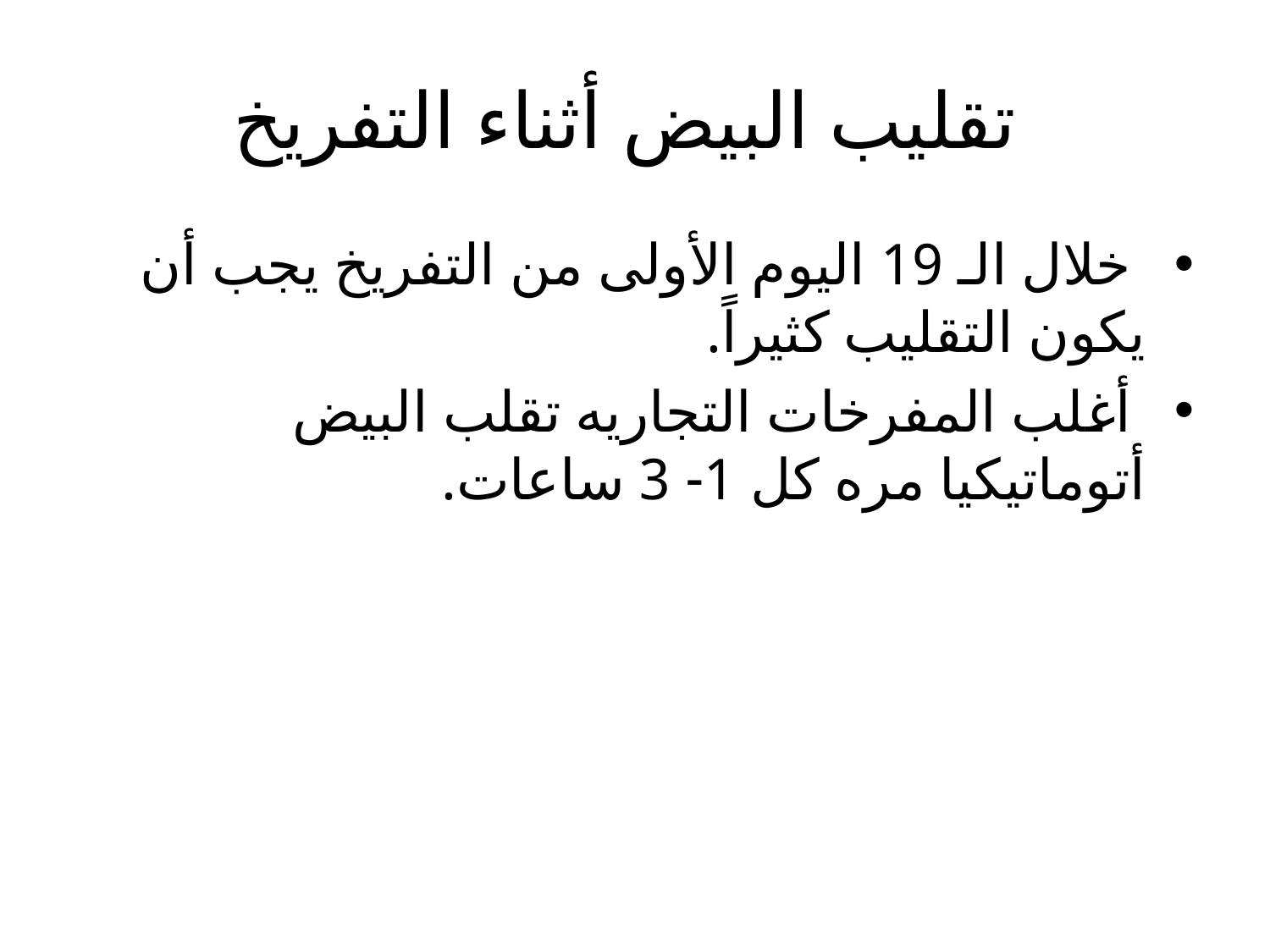

# تقليب البيض أثناء التفريخ
 خلال الـ 19 اليوم الأولى من التفريخ يجب أن يكون التقليب كثيراً.
 أغلب المفرخات التجاريه تقلب البيض أتوماتيكيا مره كل 1- 3 ساعات.